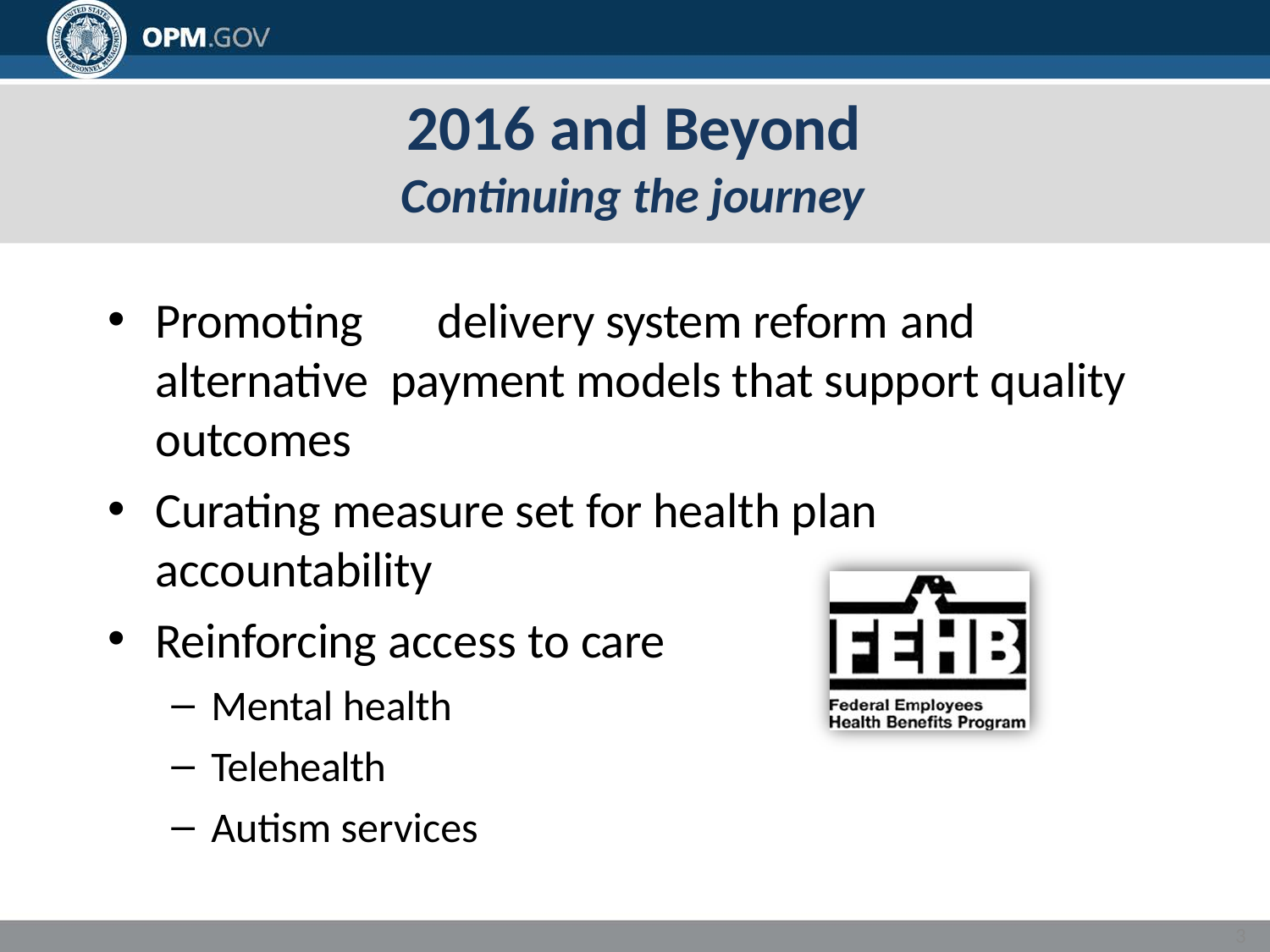

# 2016 and Beyond
Continuing the journey
Promoting	delivery system reform and alternative  payment models that support quality outcomes
Curating measure set for health plan accountability
Reinforcing access to care
Mental health
Telehealth
Autism services

3